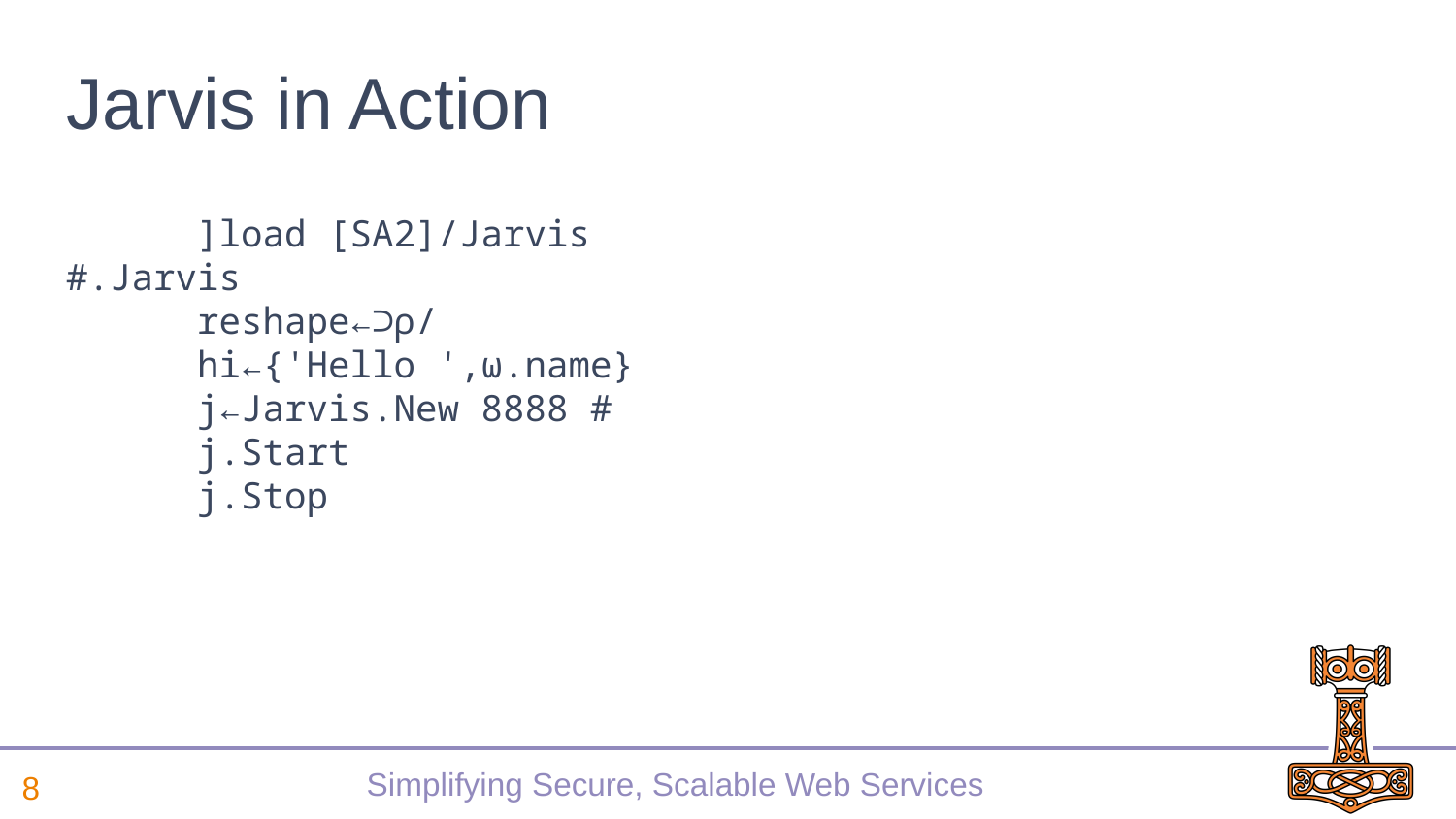

# Jarvis in Action
      ]load [SA2]/Jarvis
#.Jarvis
      reshape←⊃⍴/
      hi←{'Hello ',⍵.name}
      j←Jarvis.New 8888 #
      j.Start
      j.Stop